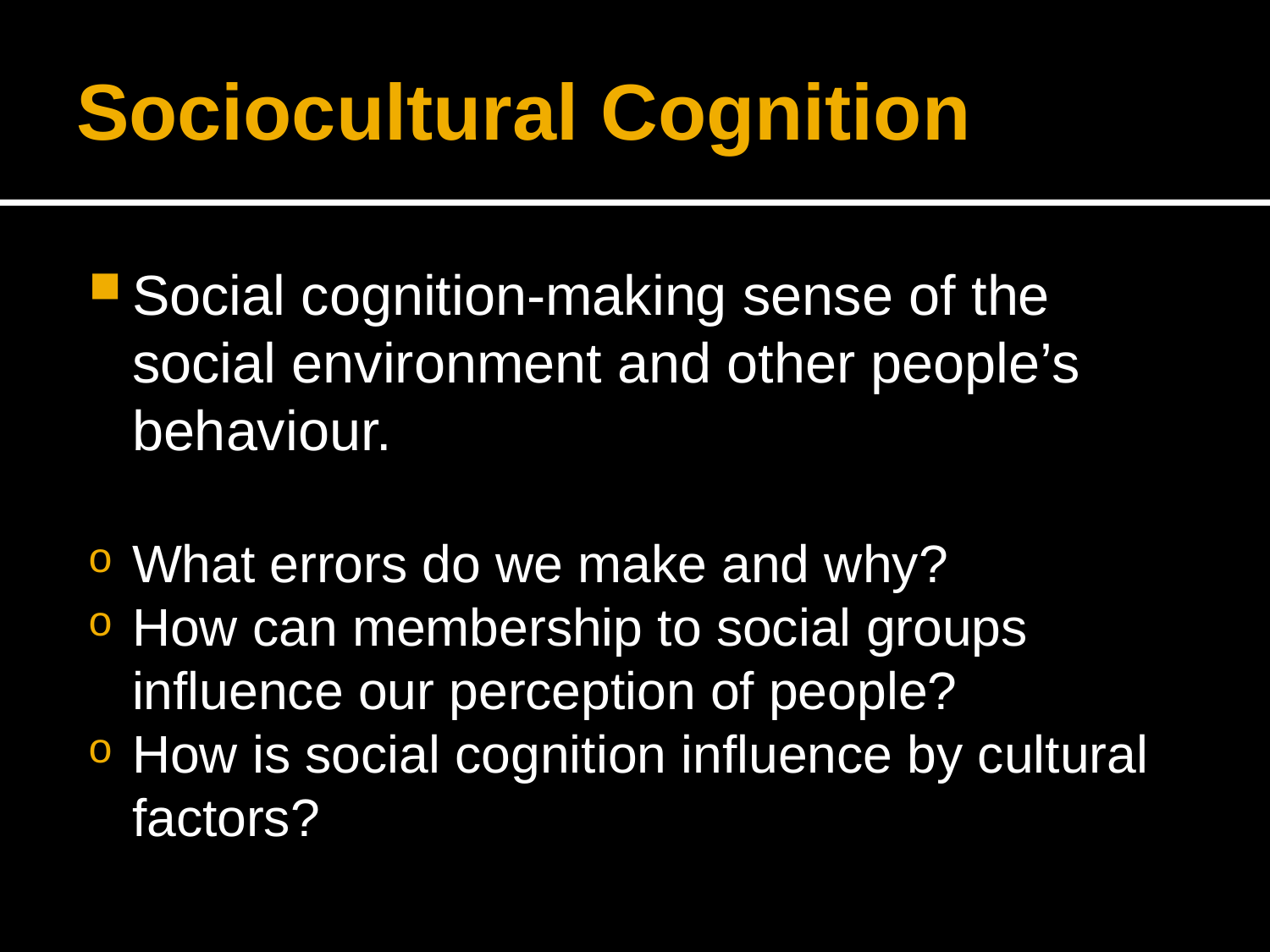

# Sociocultural Cognition
Social cognition-making sense of the social environment and other people’s behaviour.

What errors do we make and why?
How can membership to social groups influence our perception of people?
How is social cognition influence by cultural factors?